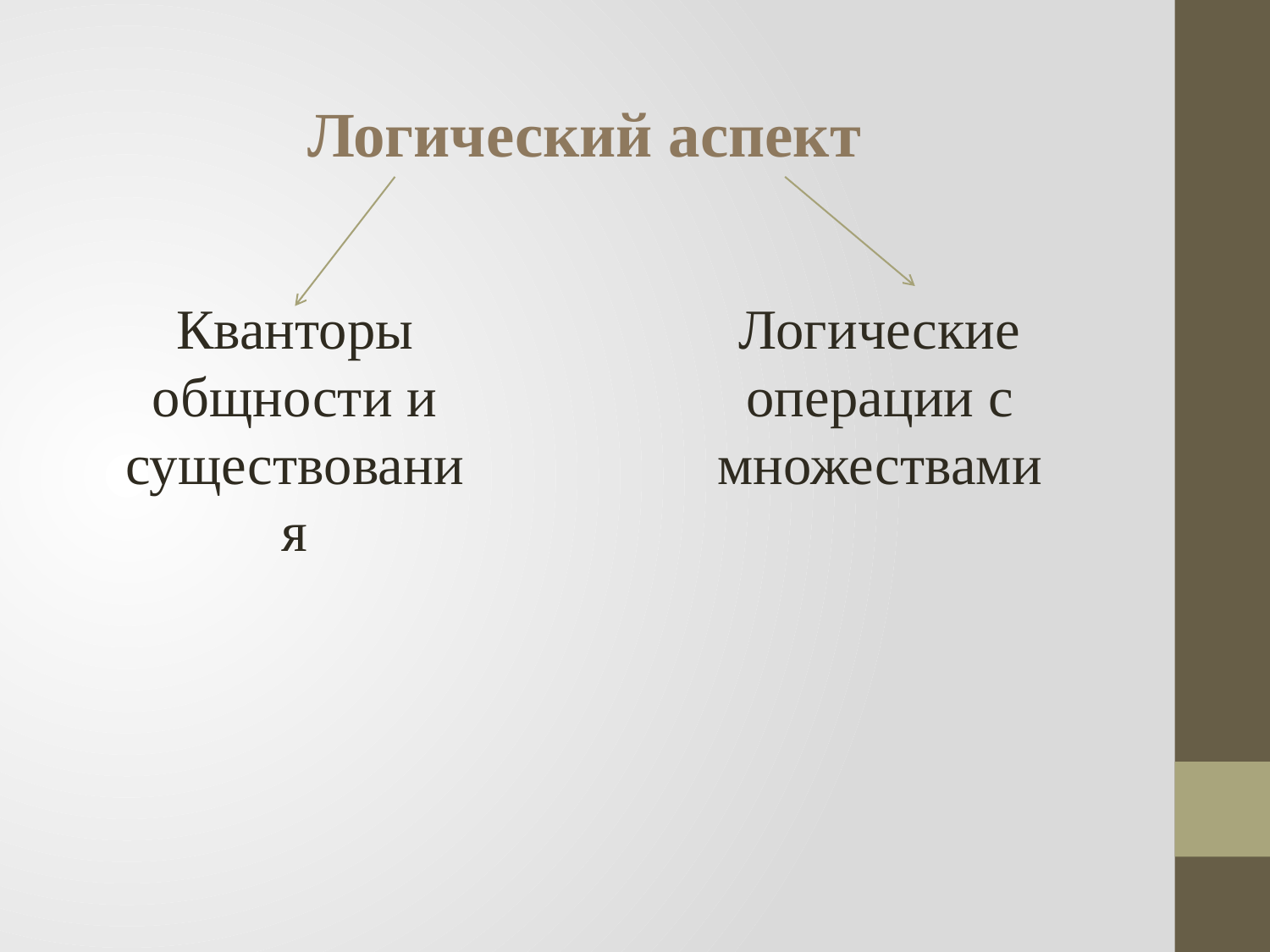

Логический аспект
Кванторы общности и существования
Логические операции с множествами